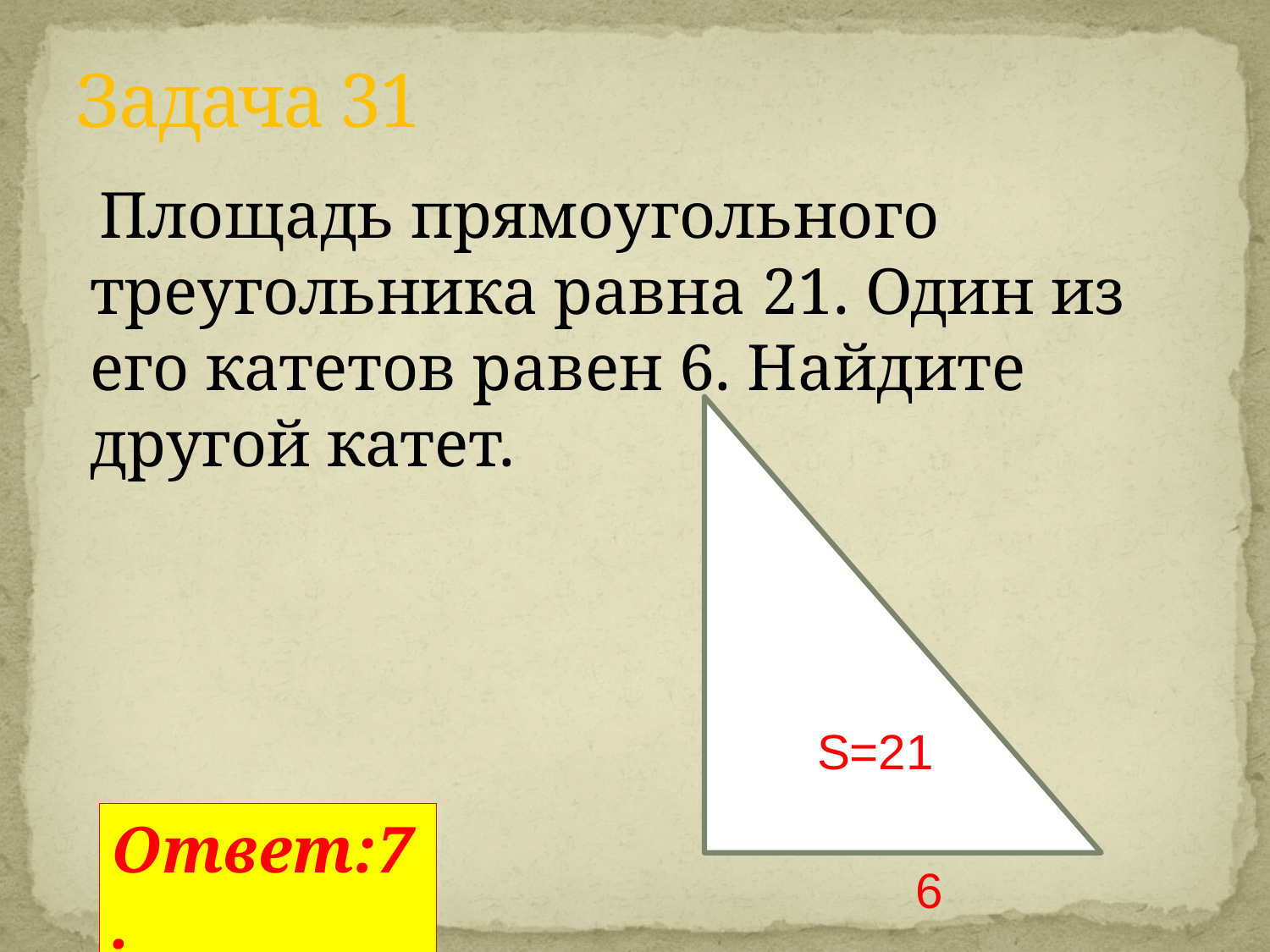

# Задача 31
    Площадь прямоугольного треугольника равна 21. Один из его катетов равен 6. Найдите другой катет.

S=21
Ответ:7.
6